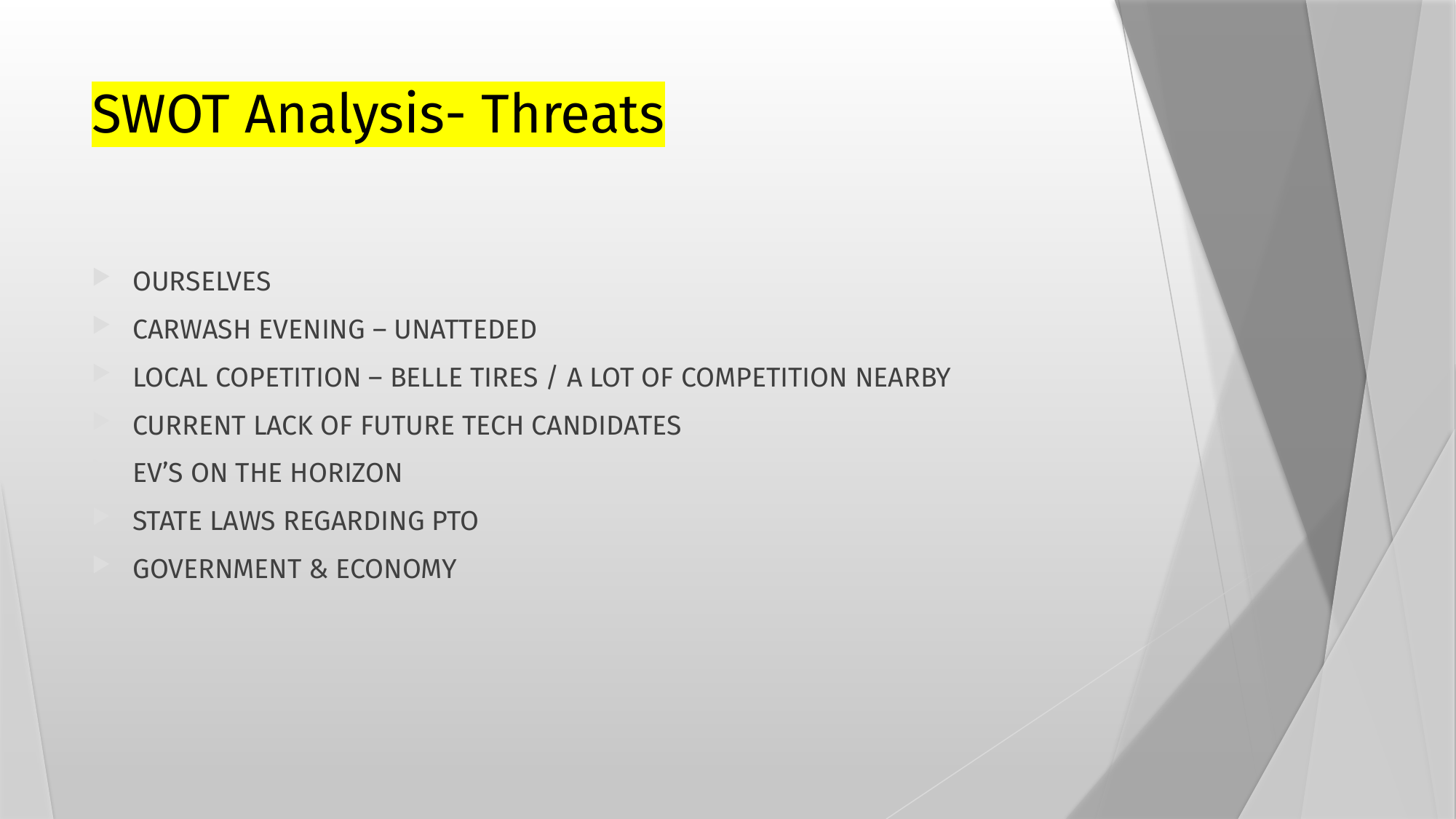

# SWOT Analysis- Threats
OURSELVES
CARWASH EVENING – UNATTEDED
LOCAL COPETITION – BELLE TIRES / A LOT OF COMPETITION NEARBY
CURRENT LACK OF FUTURE TECH CANDIDATES
EV’S ON THE HORIZON
STATE LAWS REGARDING PTO
GOVERNMENT & ECONOMY